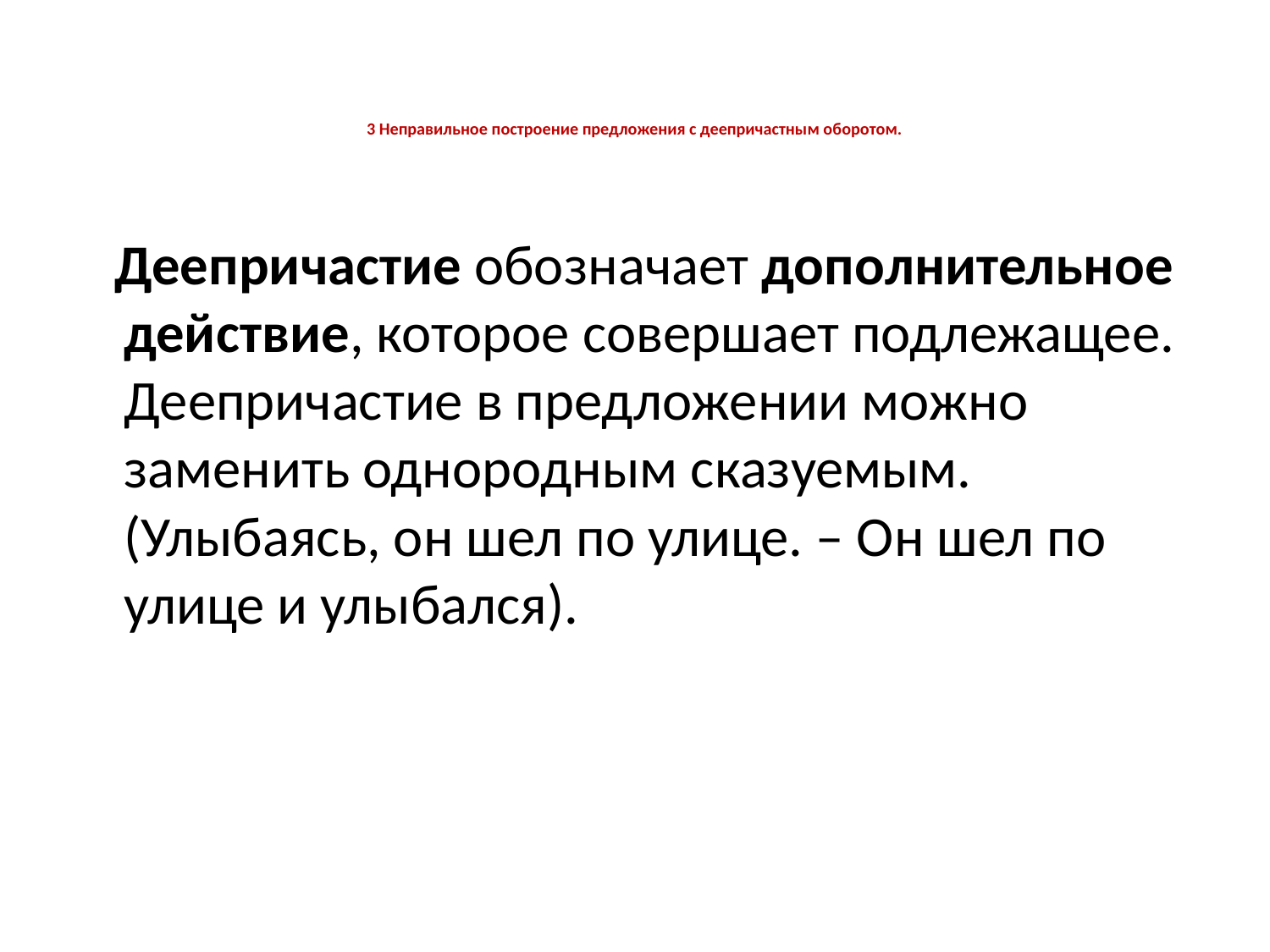

# 3 Неправильное построение предложения с деепричастным оборотом.
   Деепричастие обозначает дополнительное действие, которое совершает подлежащее. Деепричастие в предложении можно заменить однородным сказуемым. (Улыбаясь, он шел по улице. – Он шел по улице и улыбался).